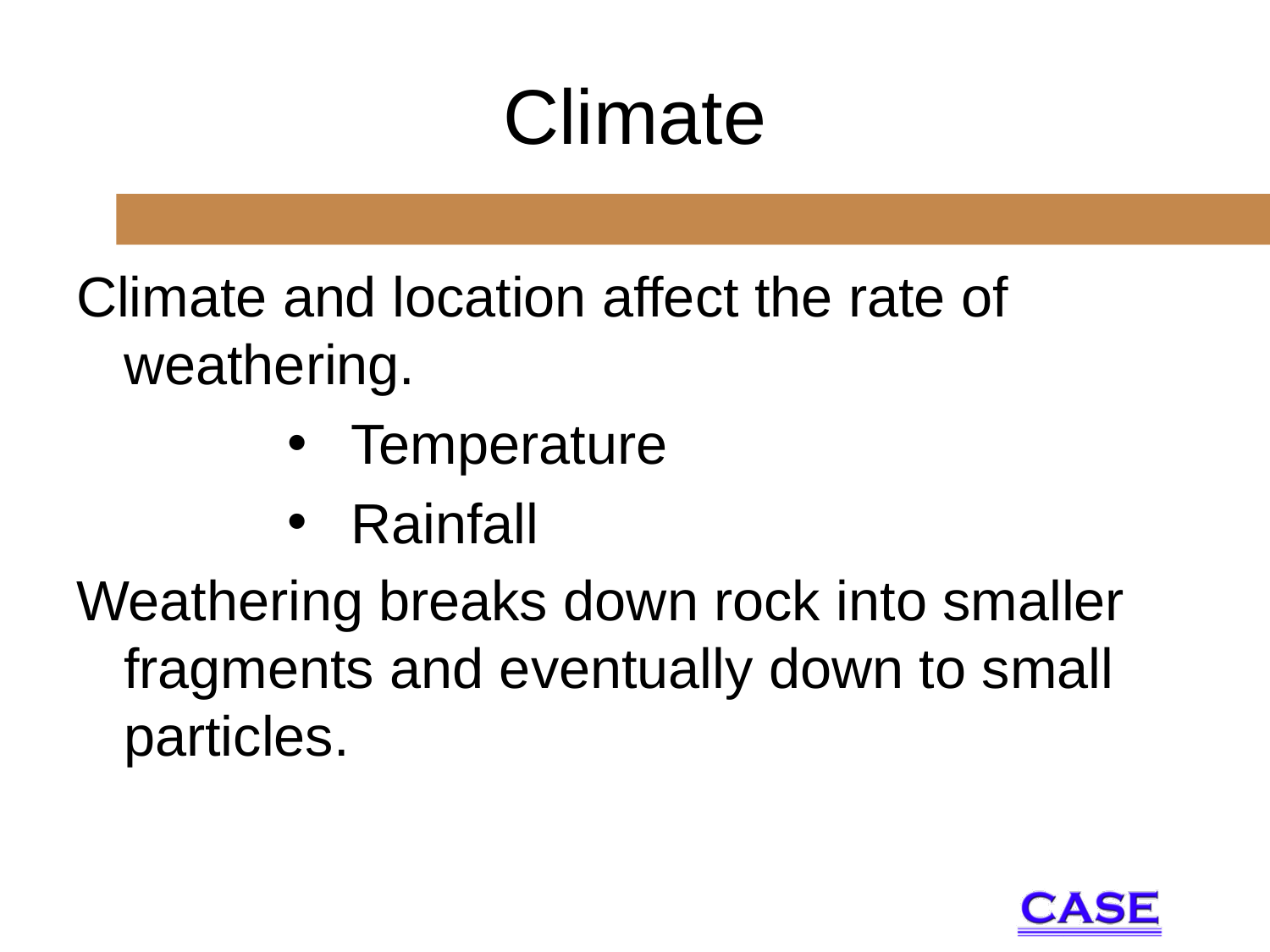

# Climate
Climate and location affect the rate of weathering.

Weathering breaks down rock into smaller fragments and eventually down to small particles.
Temperature
Rainfall